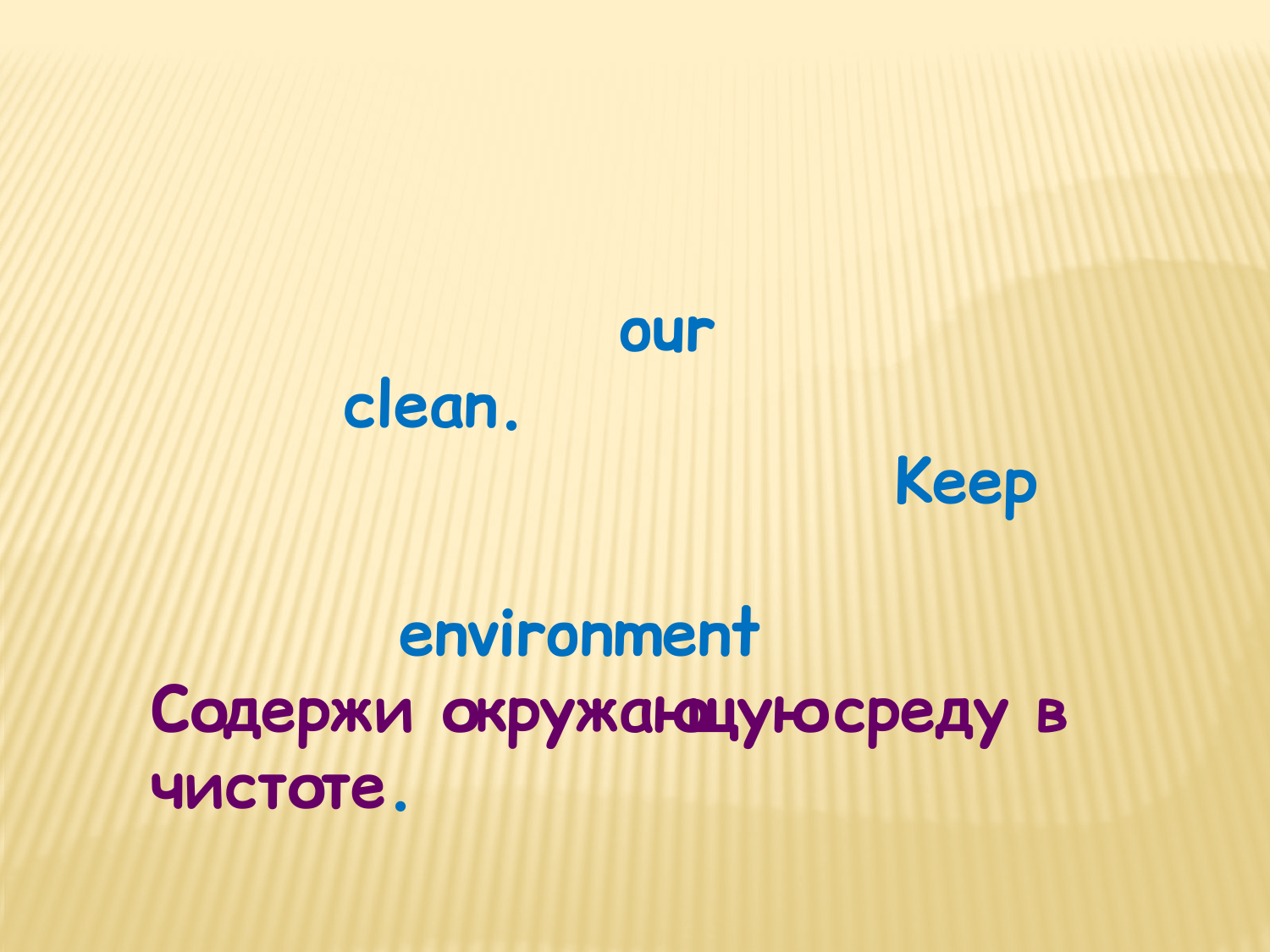

our
       clean.
                           Keep

         environment
Содержи окружающую среду в чистоте.